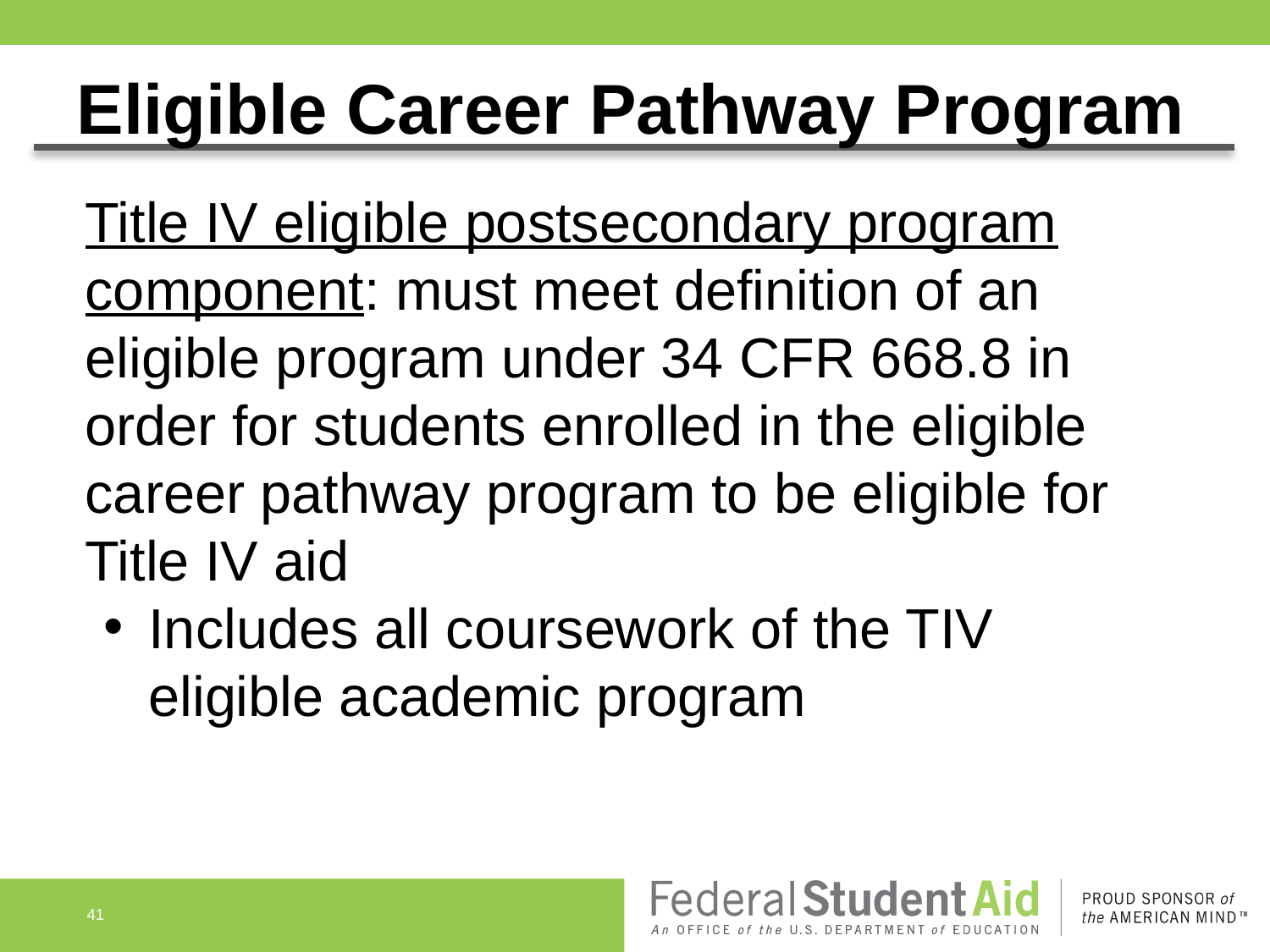

# Eligible Career Pathway Program
Title IV eligible postsecondary program component: must meet definition of an eligible program under 34 CFR 668.8 in order for students enrolled in the eligible career pathway program to be eligible for Title IV aid
Includes all coursework of the TIV eligible academic program

41